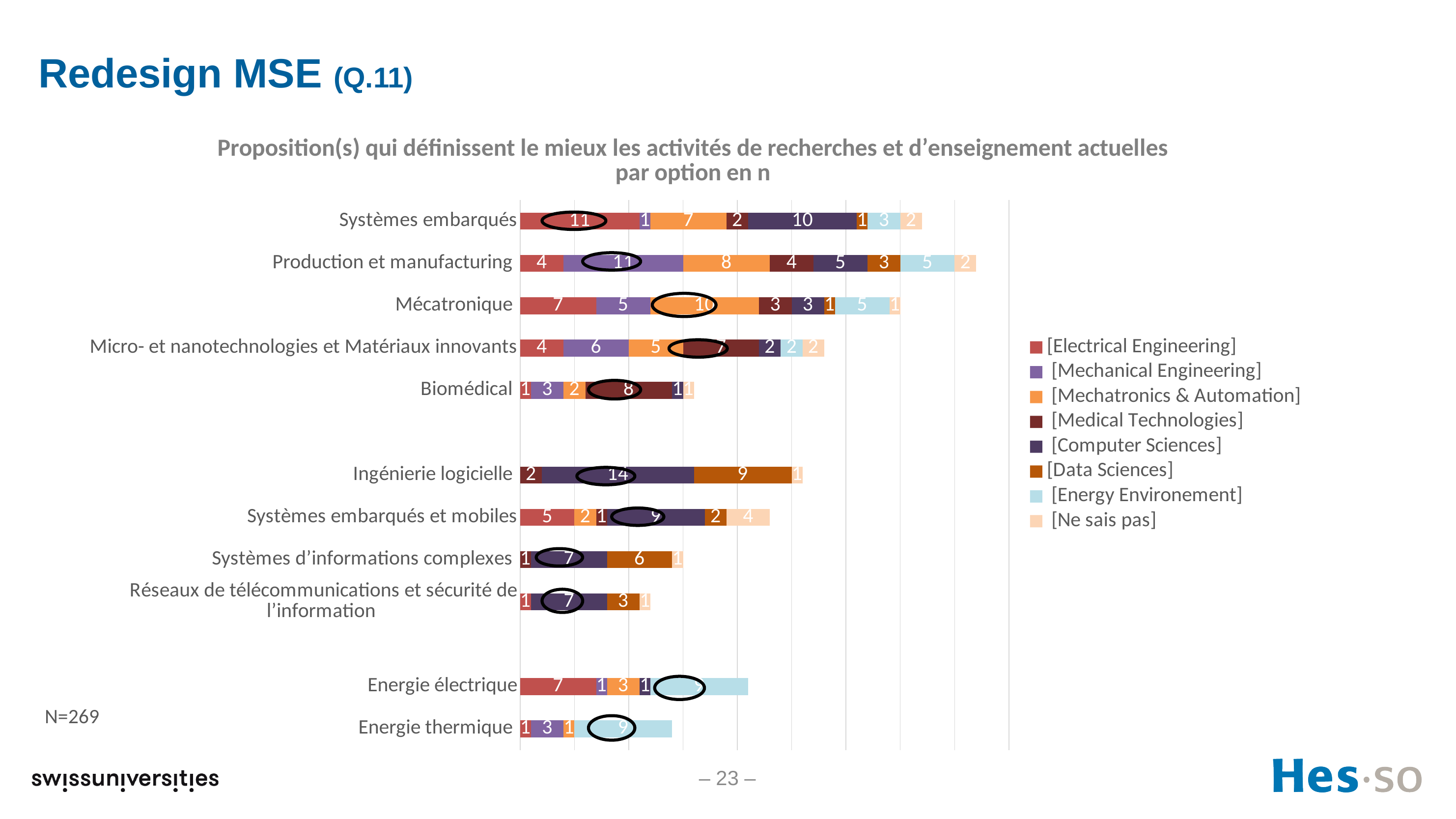

# Redesign MSE (Q.11)

### Chart: Proposition(s) qui définissent le mieux les activités de recherches et d’enseignement actuelles par option en n

| Category | [Electrical Engineering] |  [Mechanical Engineering] |  [Mechatronics & Automation] |  [Medical Technologies] |  [Computer Sciences] | [Data Sciences] |  [Energy Environement] |  [Ne sais pas] |
|---|---|---|---|---|---|---|---|---|
| Systèmes embarqués | 11.0 | 1.0 | 7.0 | 2.0 | 10.0 | 1.0 | 3.0 | 2.0 |
| Production et manufacturing  | 4.0 | 11.0 | 8.0 | 4.0 | 5.0 | 3.0 | 5.0 | 2.0 |
| Mécatronique  | 7.0 | 5.0 | 10.0 | 3.0 | 3.0 | 1.0 | 5.0 | 1.0 |
| Micro- et nanotechnologies et Matériaux innovants | 4.0 | 6.0 | 5.0 | 7.0 | 2.0 | None | 2.0 | 2.0 |
| Biomédical  | 1.0 | 3.0 | 2.0 | 8.0 | 1.0 | None | None | 1.0 |
|  | None | None | None | None | None | None | None | None |
| Ingénierie logicielle  | None | None | None | 2.0 | 14.0 | 9.0 | None | 1.0 |
| Systèmes embarqués et mobiles | 5.0 | None | 2.0 | 1.0 | 9.0 | 2.0 | None | 4.0 |
| Systèmes d’informations complexes  | None | None | None | 1.0 | 7.0 | 6.0 | None | 1.0 |
| Réseaux de télécommunications et sécurité de l’information  | 1.0 | None | None | None | 7.0 | 3.0 | None | 1.0 |
|  | None | None | None | None | None | None | None | None |
| Energie électrique | 7.0 | 1.0 | 3.0 | None | 1.0 | None | 9.0 | None |
| Energie thermique  | 1.0 | 3.0 | 1.0 | None | None | None | 9.0 | None |
N=269